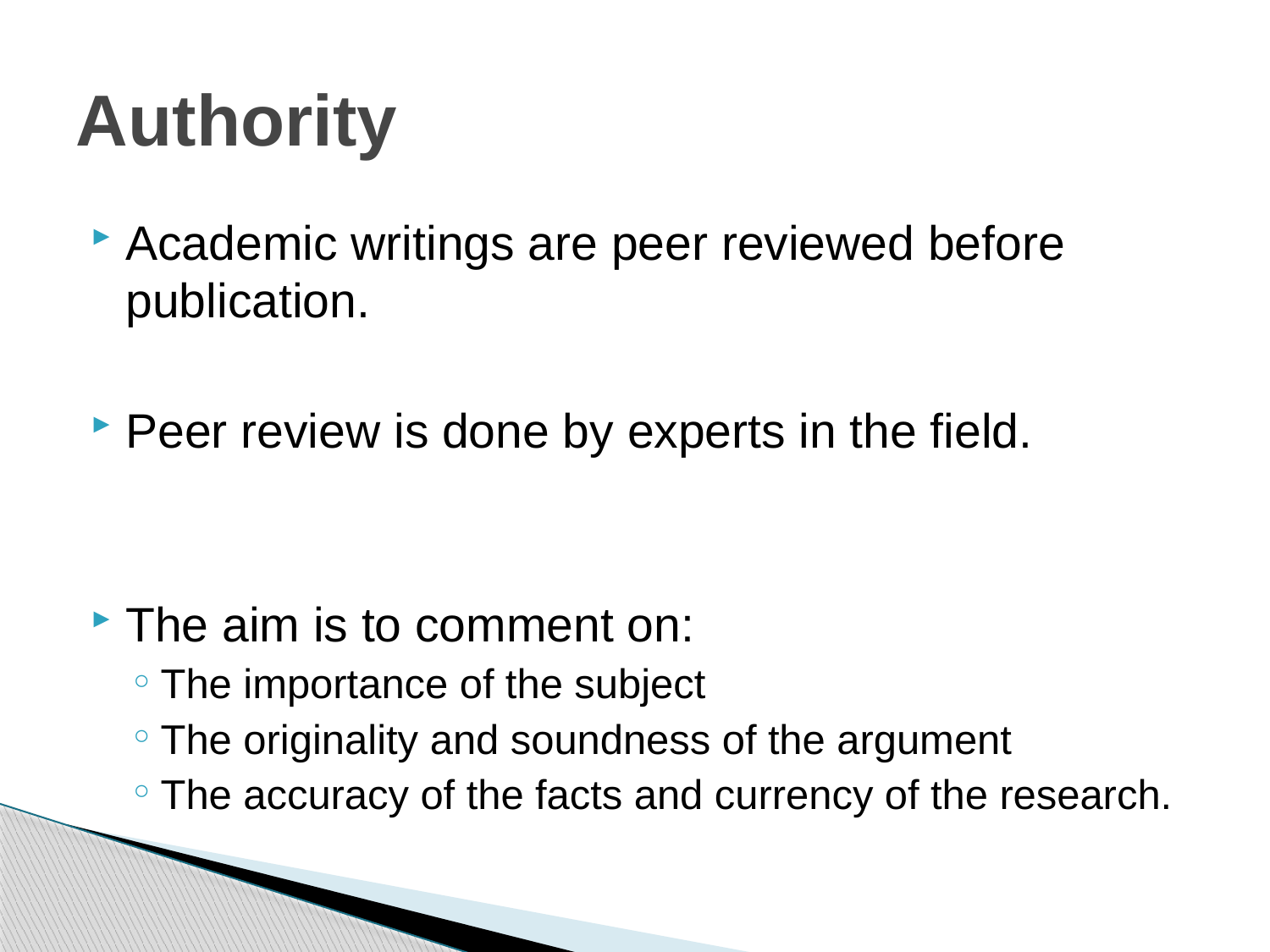

# Authority
Academic writings are peer reviewed before publication.

Peer review is done by experts in the field.

The aim is to comment on:
The importance of the subject
The originality and soundness of the argument
The accuracy of the facts and currency of the research.